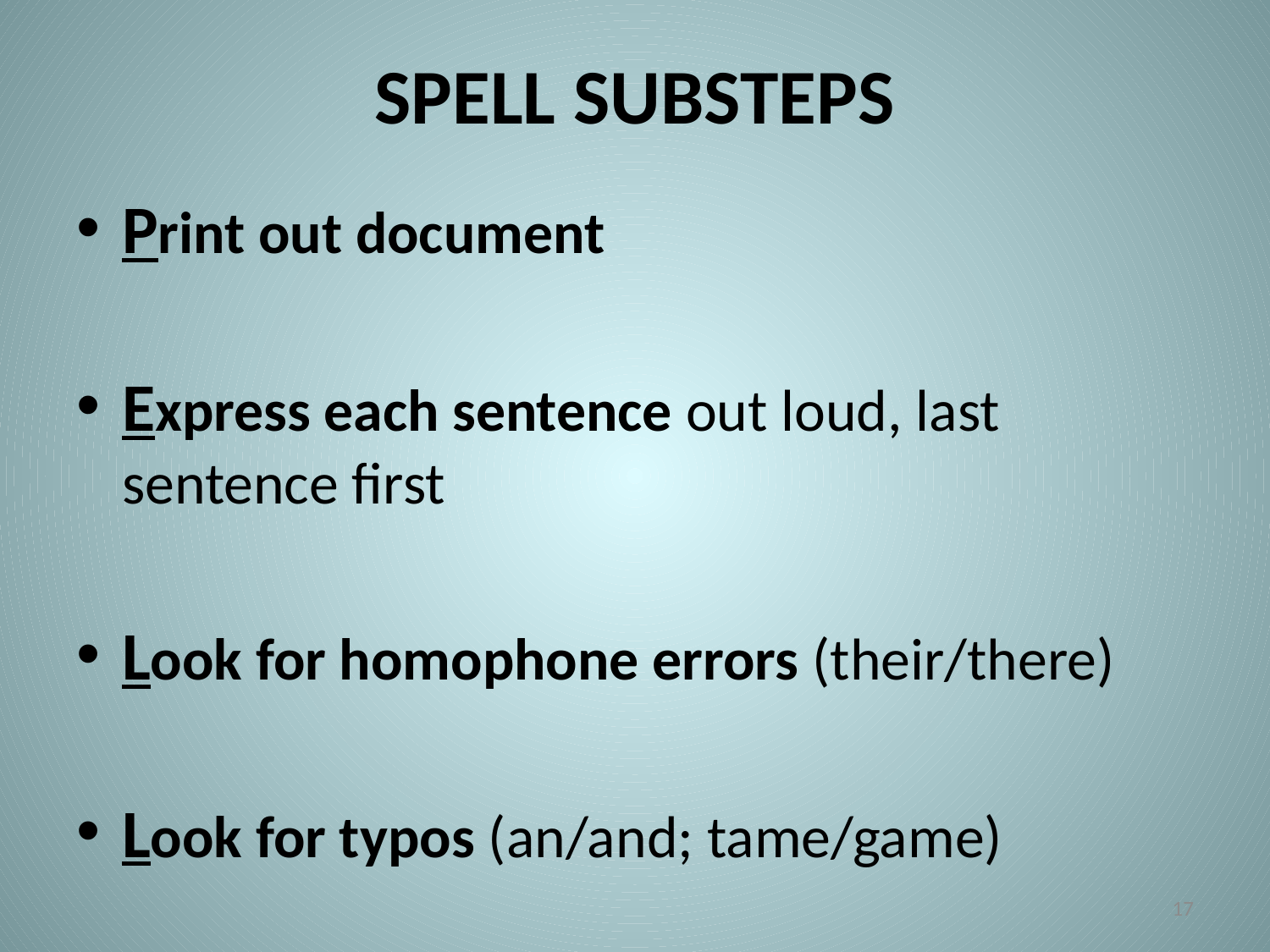

# SPELL SUBSTEPS
Print out document

Express each sentence out loud, last sentence first

Look for homophone errors (their/there)

Look for typos (an/and; tame/game)

17